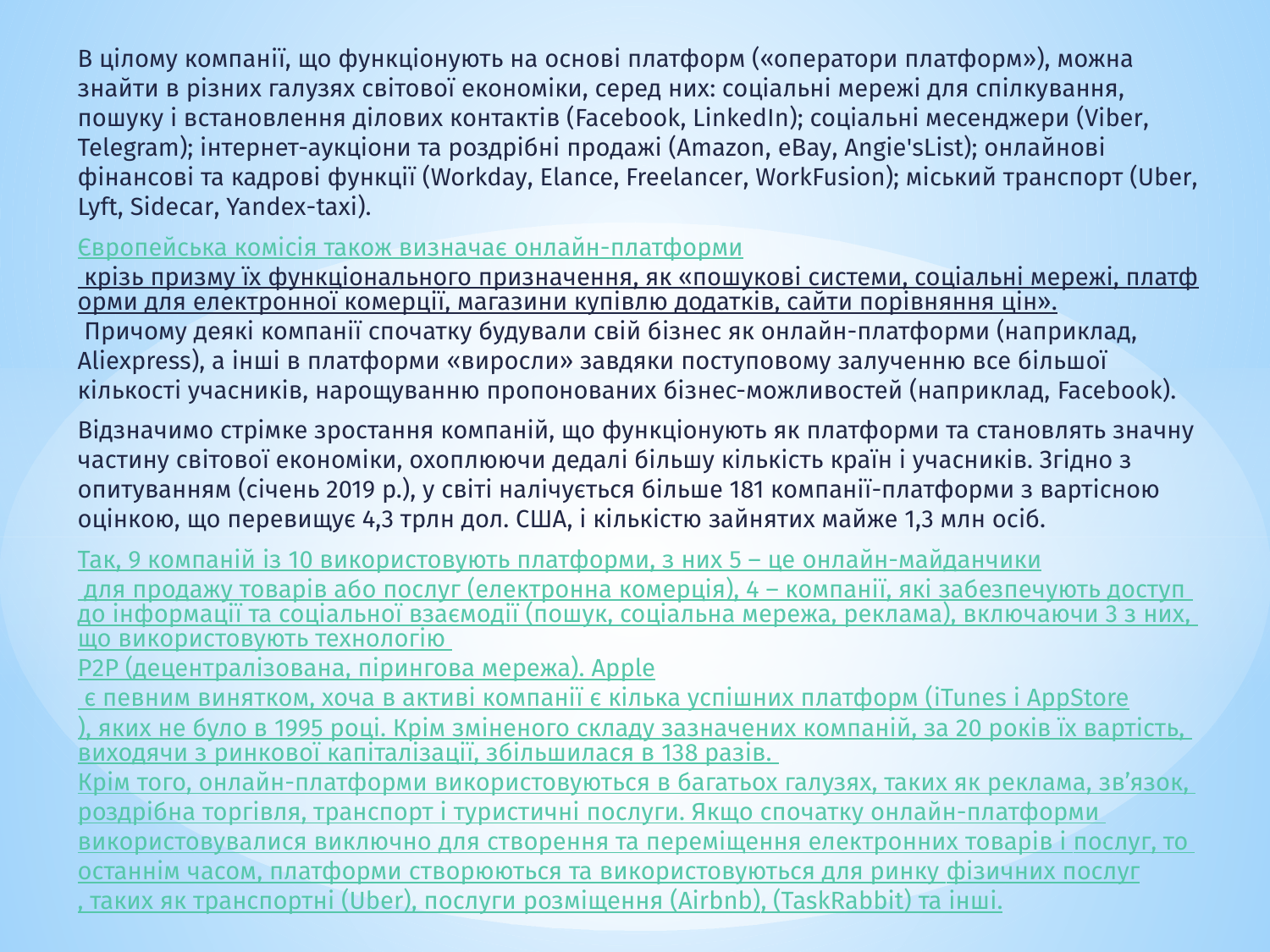

В цілому компанії, що функціонують на основі платформ («оператори платформ»), можна знайти в різних галузях світової економіки, серед них: соціальні мережі для спілкування, пошуку і встановлення ділових контактів (Facebook, LinkedIn); соціальні месенджери (Viber, Telegram); інтернет-аукціони та роздрібні продажі (Amazon, eBay, Angie'sList); онлайнові фінансові та кадрові функції (Workday, Elance, Freelancer, WorkFusion); міський транспорт (Uber, Lyft, Sidecar, Yandex-taxi).
Європейська комісія також визначає онлайн-платформи крізь призму їх функціонального призначення, як «пошукові системи, соціальні мережі, платформи для електронної комерції, магазини купівлю додатків, сайти порівняння цін». Причому деякі компанії спочатку будували свій бізнес як онлайн-платформи (наприклад, Aliexpress), а інші в платформи «виросли» завдяки поступовому залученню все більшої кількості учасників, нарощуванню пропонованих бізнес-можливостей (наприклад, Facebook).
Відзначимо стрімке зростання компаній, що функціонують як платформи та становлять значну частину світової економіки, охоплюючи дедалі більшу кількість країн і учасників. Згідно з опитуванням (січень 2019 р.), у світі налічується більше 181 компанії-платформи з вартісною оцінкою, що перевищує 4,3 трлн дол. США, і кількістю зайнятих майже 1,3 млн осіб.
Так, 9 компаній із 10 використовують платформи, з них 5 – це онлайн-майданчики для продажу товарів або послуг (електронна комерція), 4 – компанії, які забезпечують доступ до інформації та соціальної взаємодії (пошук, соціальна мережа, реклама), включаючи 3 з них, що використовують технологію P2P (децентралізована, пірингова мережа). Apple є певним винятком, хоча в активі компанії є кілька успішних платформ (iTunes і AppStore), яких не було в 1995 році. Крім зміненого складу зазначених компаній, за 20 років їх вартість, виходячи з ринкової капіталізації, збільшилася в 138 разів. Крім того, онлайн-платформи використовуються в багатьох галузях, таких як реклама, зв’язок, роздрібна торгівля, транспорт і туристичні послуги. Якщо спочатку онлайн-платформи використовувалися виключно для створення та переміщення електронних товарів і послуг, то останнім часом, платформи створюються та використовуються для ринку фізичних послуг, таких як транспортні (Uber), послуги розміщення (Airbnb), (TaskRabbit) та інші.